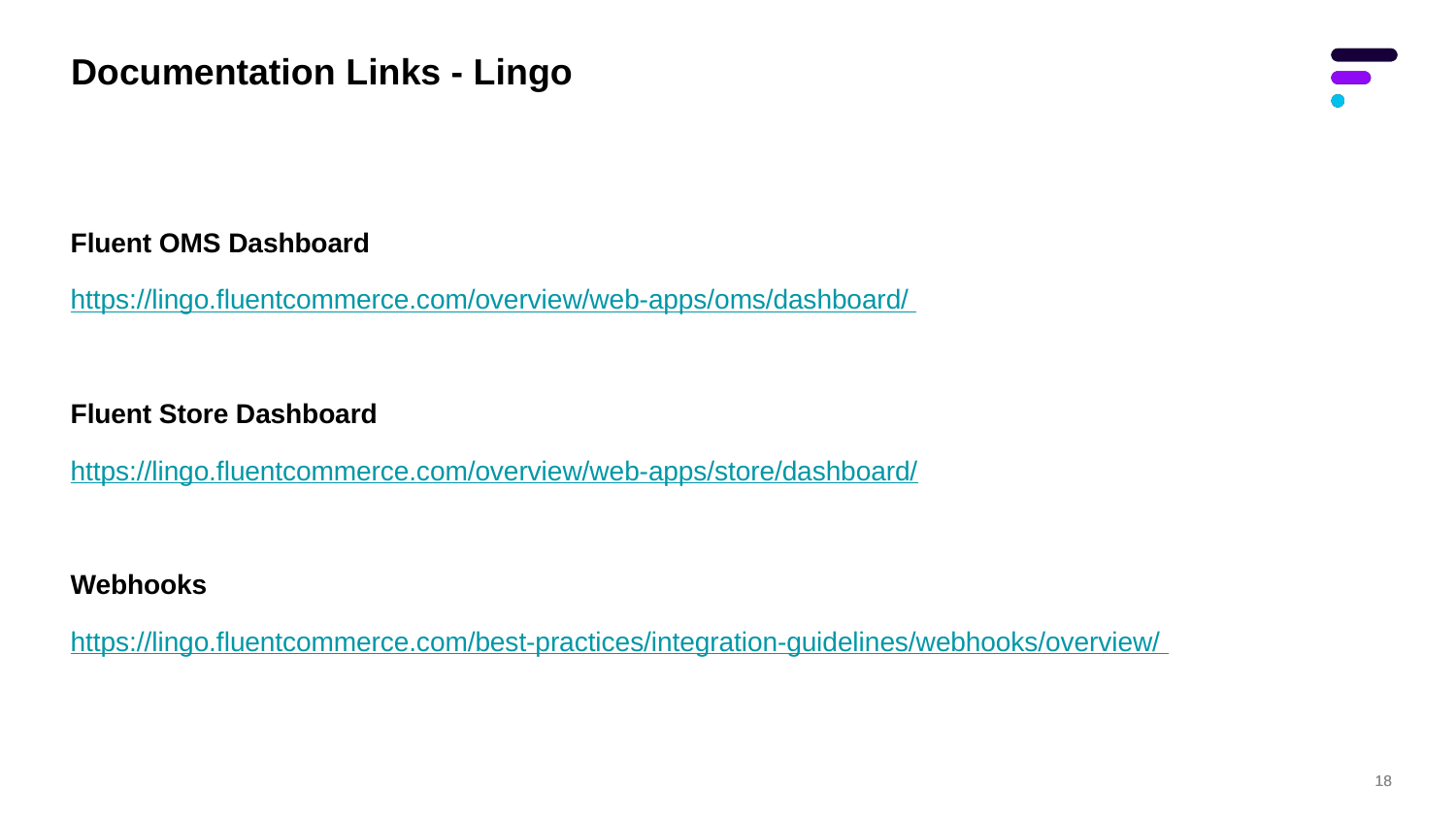

# Documentation Links - Lingo
Fluent OMS Dashboard
https://lingo.fluentcommerce.com/overview/web-apps/oms/dashboard/

Fluent Store Dashboard
https://lingo.fluentcommerce.com/overview/web-apps/store/dashboard/

Webhooks
https://lingo.fluentcommerce.com/best-practices/integration-guidelines/webhooks/overview/